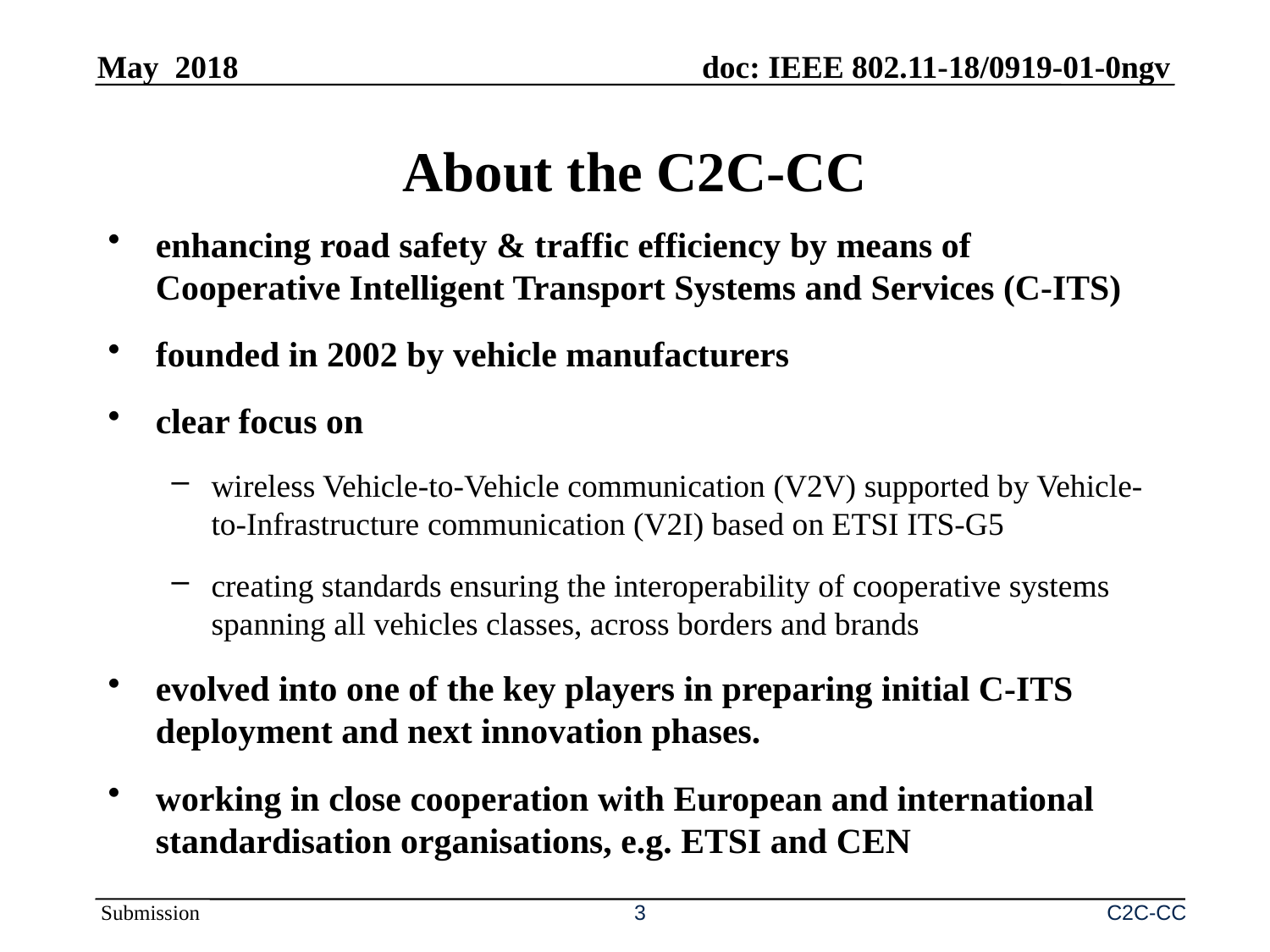

3
# About the C2C-CC
enhancing road safety & traffic efficiency by means of Cooperative Intelligent Transport Systems and Services (C-ITS)
founded in 2002 by vehicle manufacturers
clear focus on
wireless Vehicle-to-Vehicle communication (V2V) supported by Vehicle-to-Infrastructure communication (V2I) based on ETSI ITS-G5
creating standards ensuring the interoperability of cooperative systems spanning all vehicles classes, across borders and brands
evolved into one of the key players in preparing initial C-ITS deployment and next innovation phases.
working in close cooperation with European and international standardisation organisations, e.g. ETSI and CEN
C2C-CC
5/7/18